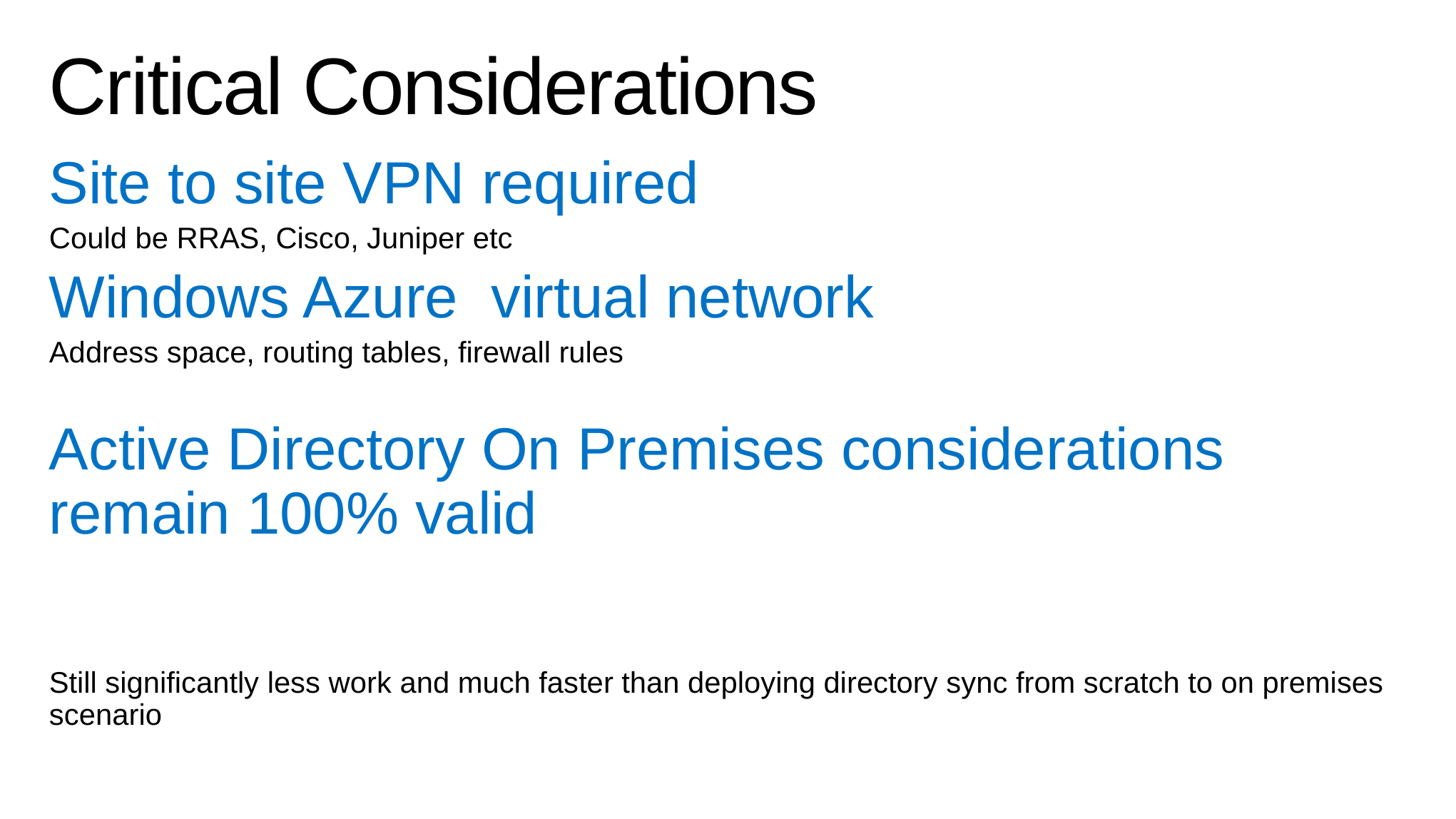

# Critical Considerations
Site to site VPN required
Could be RRAS, Cisco, Juniper etc
Windows Azure  virtual network
Address space, routing tables, firewall rules

Active Directory On Premises considerations remain 100% valid

Still significantly less work and much faster than deploying directory sync from scratch to on premises scenario